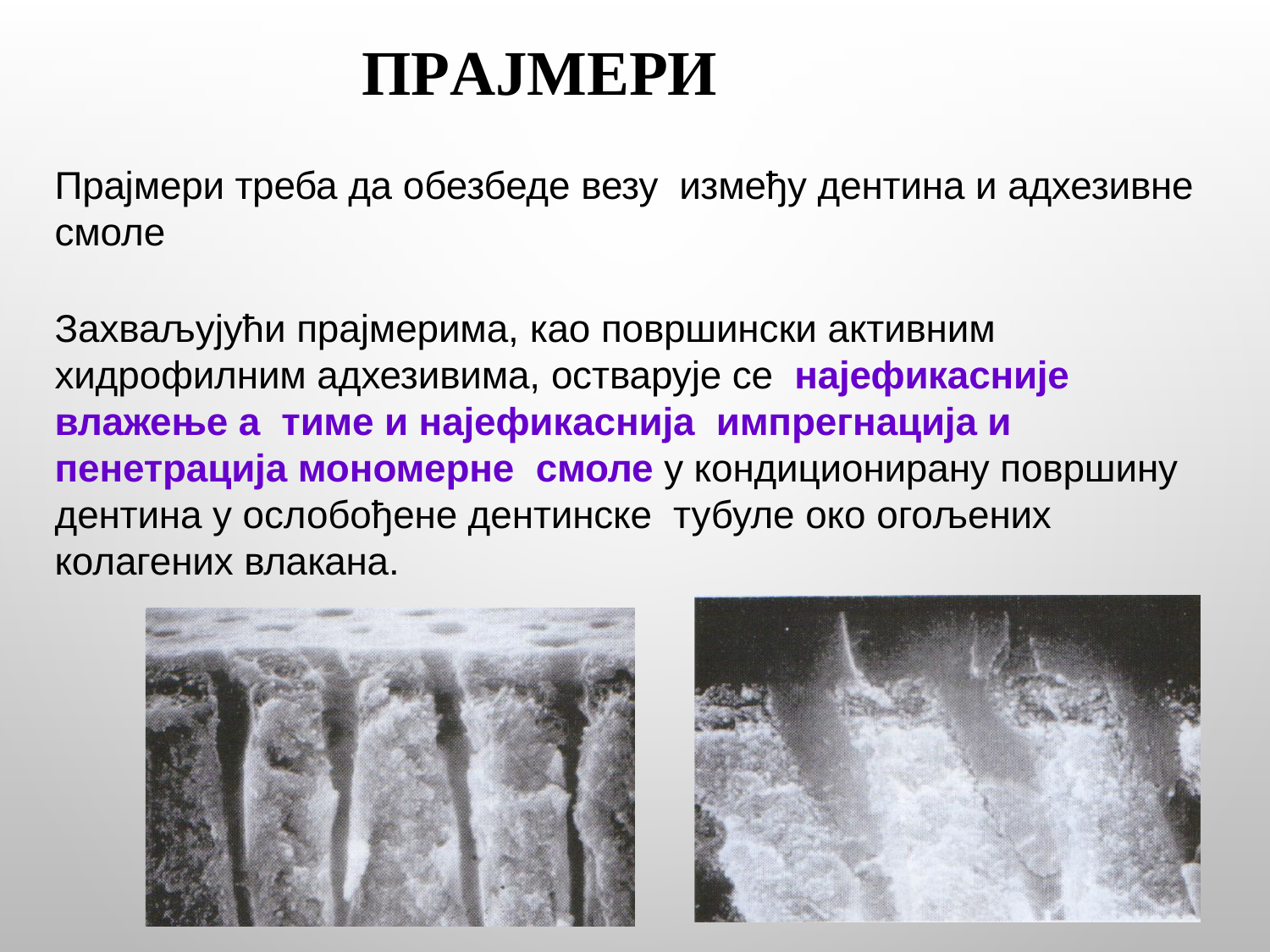

ПРАЈМЕРИ
Прајмери треба да обезбеде везу  између дентина и адхезивне смоле

Захваљујући прајмерима, као површински активним хидрофилним адхезивима, остварује се  најефикасније влажење а  тиме и најефикаснија  импрегнација и  пенетрација мономерне  смоле у кондиционирану површину дентина у ослобођене дентинске  тубуле око огољених колагених влакана.